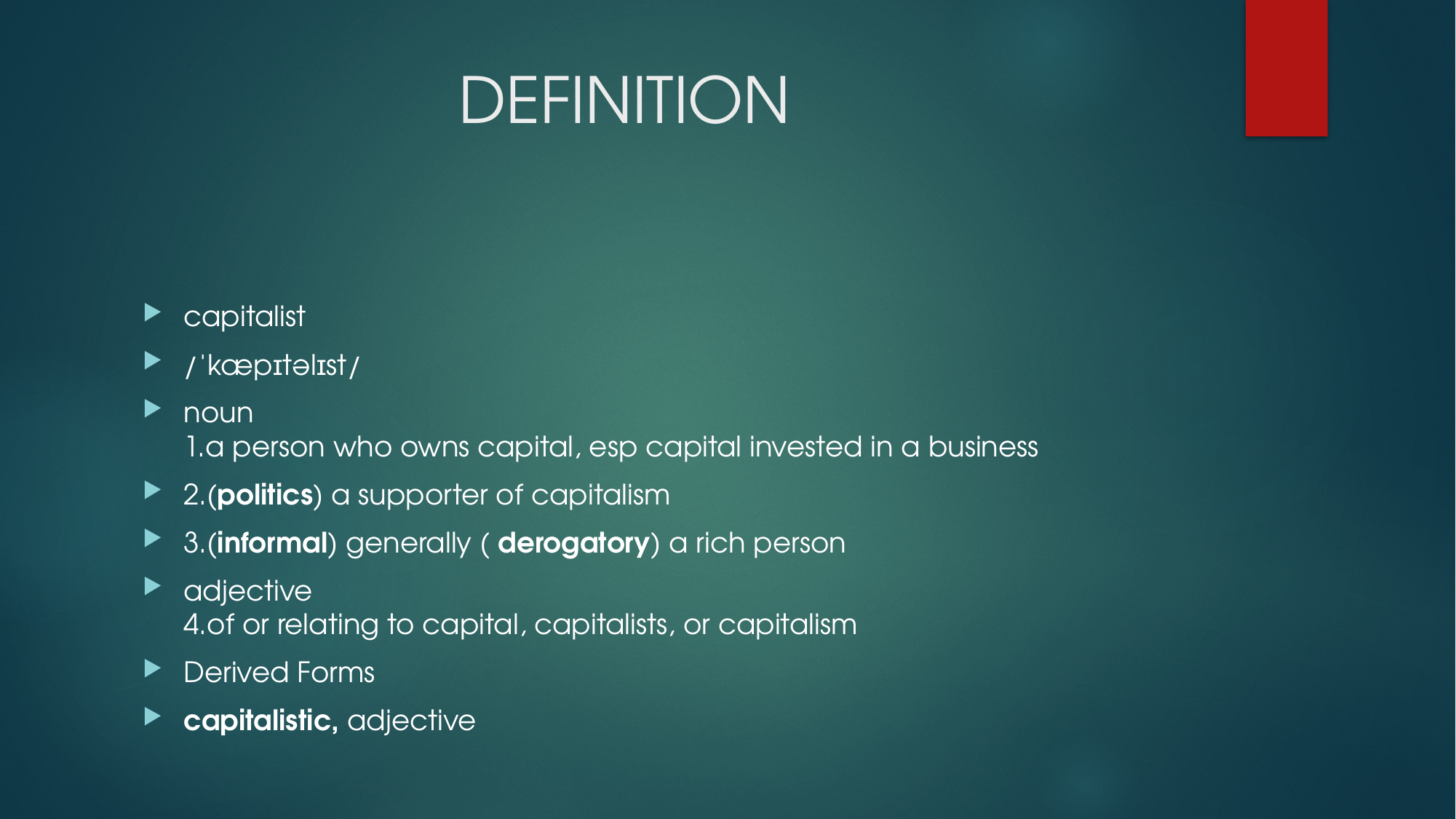

# DEFINITION

capitalist
/ˈkæpɪtəlɪst/
noun 
1.a person who owns capital, esp capital invested in a business
2.(politics) a supporter of capitalism
3.(informal) generally ( derogatory) a rich person
adjective 
4.of or relating to capital, capitalists, or capitalism
Derived Forms
capitalistic, adjective